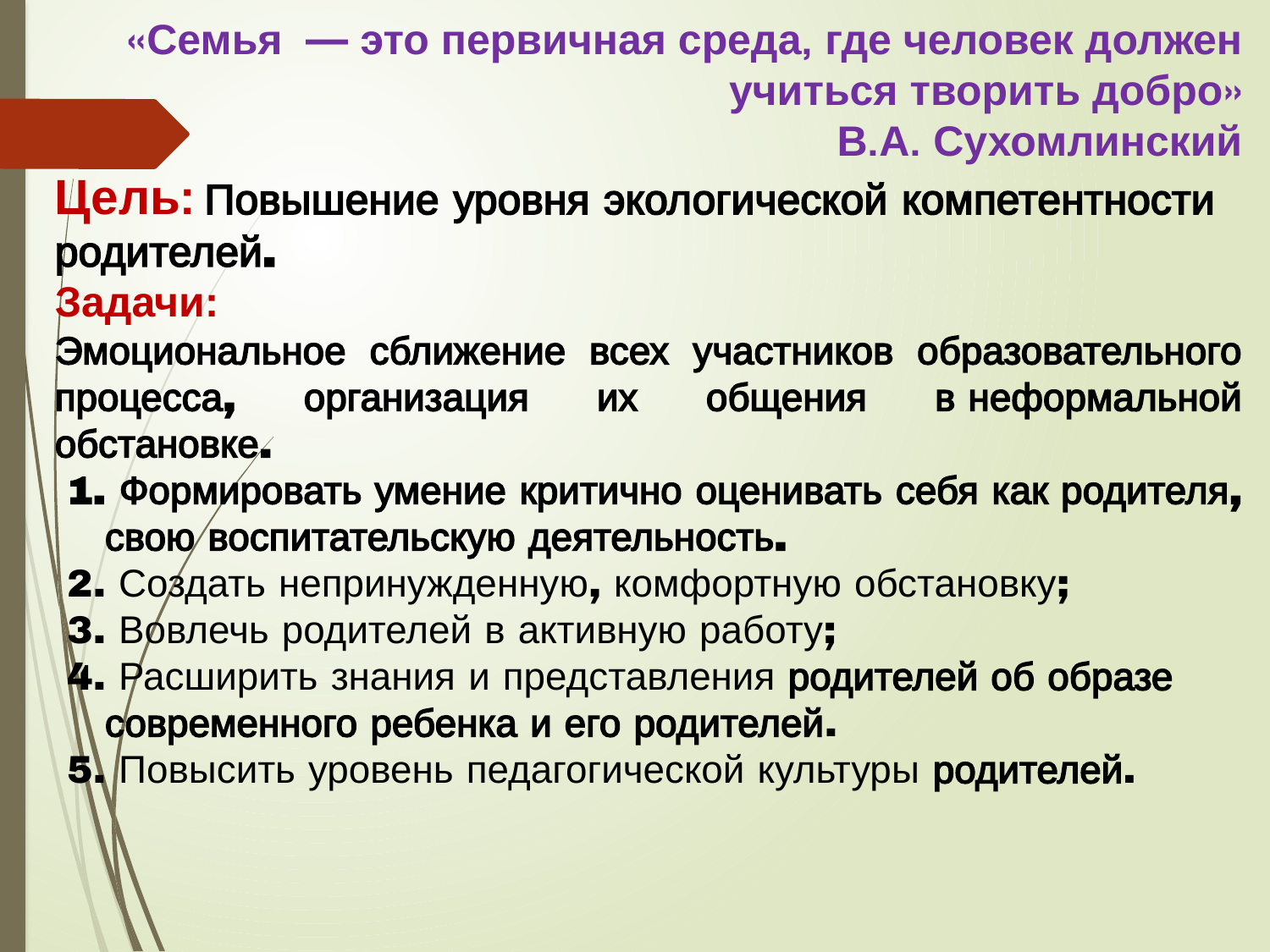

«Семья  — это первичная среда, где человек должен учиться творить добро»
В.А. Сухомлинский
Цель: Повышение уровня экологической компетентности родителей.
Задачи:
Эмоциональное сближение всех участников образовательного процесса, организация их общения в неформальной обстановке.
 Формировать умение критично оценивать себя как родителя, свою воспитательскую деятельность.
 Создать непринужденную, комфортную обстановку;
 Вовлечь родителей в активную работу;
 Расширить знания и представления родителей об образе современного ребенка и его родителей.
 Повысить уровень педагогической культуры родителей.